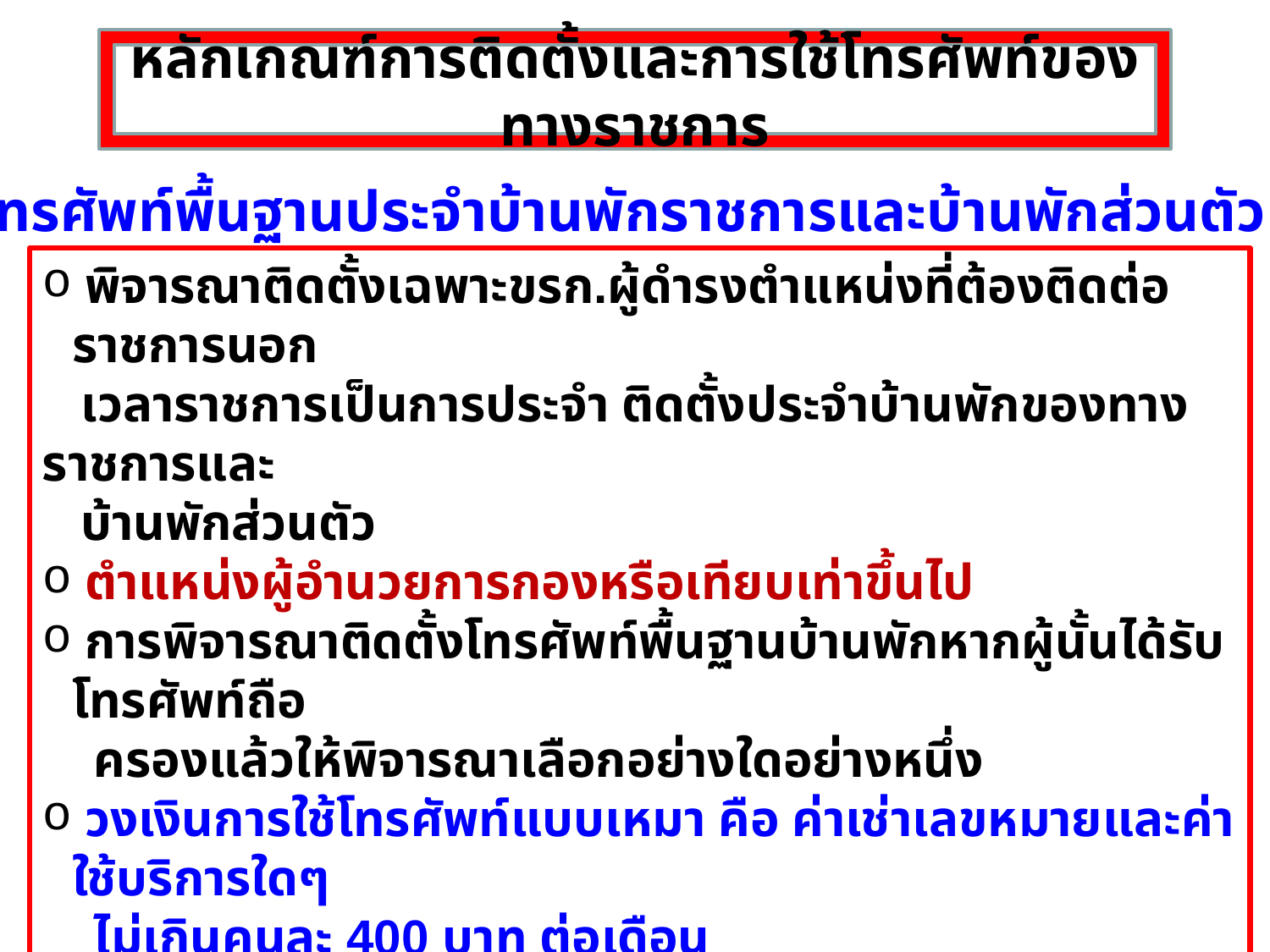

หลักเกณฑ์การติดตั้งและการใช้โทรศัพท์ของทางราชการ
โทรศัพท์พื้นฐานประจำบ้านพักราชการและบ้านพักส่วนตัว
 พิจารณาติดตั้งเฉพาะขรก.ผู้ดำรงตำแหน่งที่ต้องติดต่อราชการนอก
   เวลาราชการเป็นการประจำ ติดตั้งประจำบ้านพักของทางราชการและ
   บ้านพักส่วนตัว
 ตำแหน่งผู้อำนวยการกองหรือเทียบเท่าขึ้นไป
 การพิจารณาติดตั้งโทรศัพท์พื้นฐานบ้านพักหากผู้นั้นได้รับโทรศัพท์ถือ
    ครองแล้วให้พิจารณาเลือกอย่างใดอย่างหนึ่ง
 วงเงินการใช้โทรศัพท์แบบเหมา คือ ค่าเช่าเลขหมายและค่าใช้บริการใดๆ
    ไม่เกินคนละ 400 บาท ต่อเดือน
 หลักฐานการจ่ายกรณีบ้านพักส่วนตัวให้ใช้ใบเสร็จที่ออกในนามเจ้าของบ้าน
 หากข้าราชการผู้ได้รับโทรศัพท์พ้นตำแหน่งและประสงค์ขอโอนโทรศัพท์
    บ้านพักที่เคยใช้เป็นโทรศัพท์ส่วนตัวได้

123